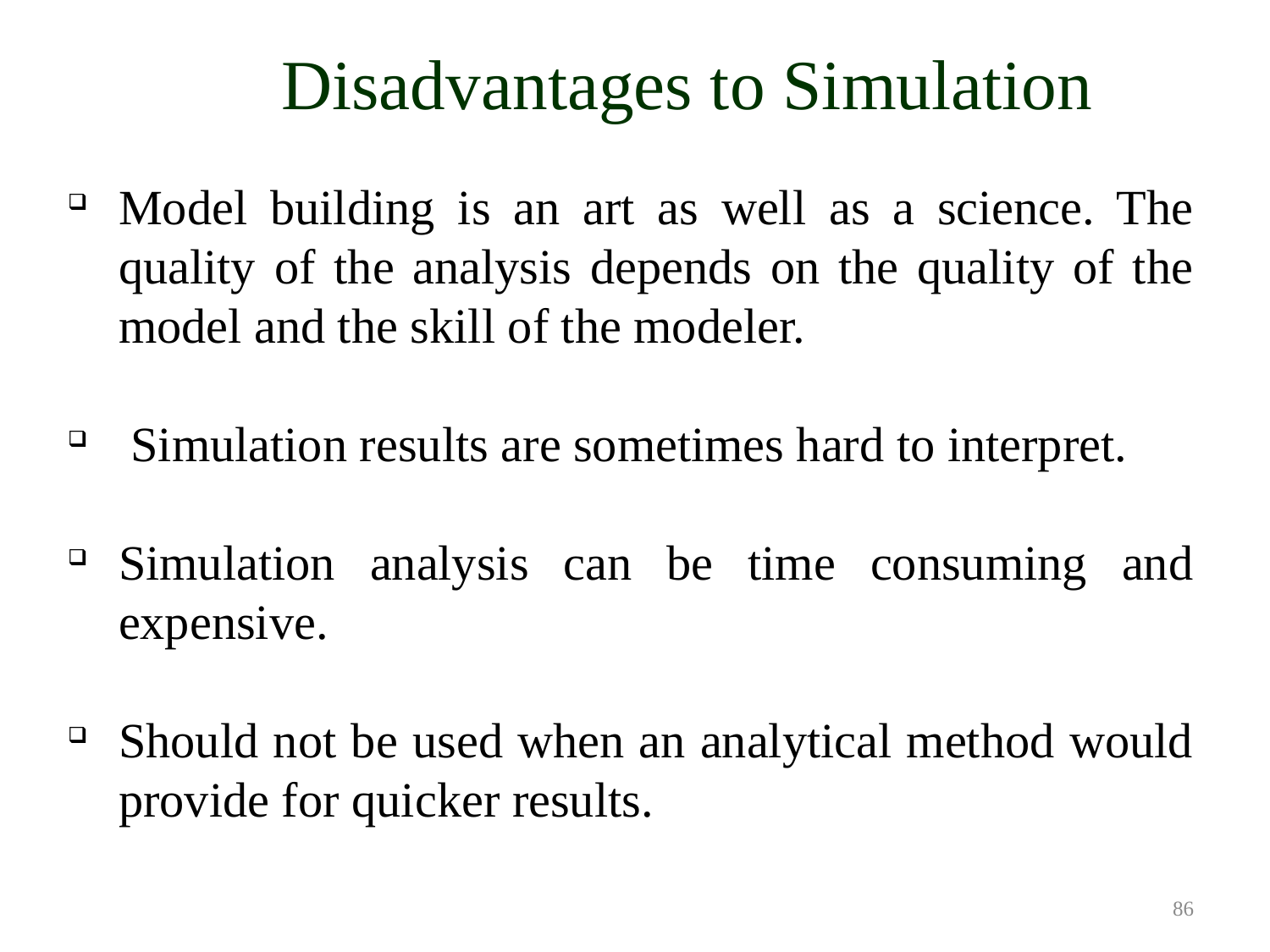

# Disadvantages to Simulation
Model building is an art as well as a science. The quality of the analysis depends on the quality of the model and the skill of the modeler.

 Simulation results are sometimes hard to interpret.

Simulation analysis can be time consuming and expensive.

Should not be used when an analytical method would provide for quicker results.
86